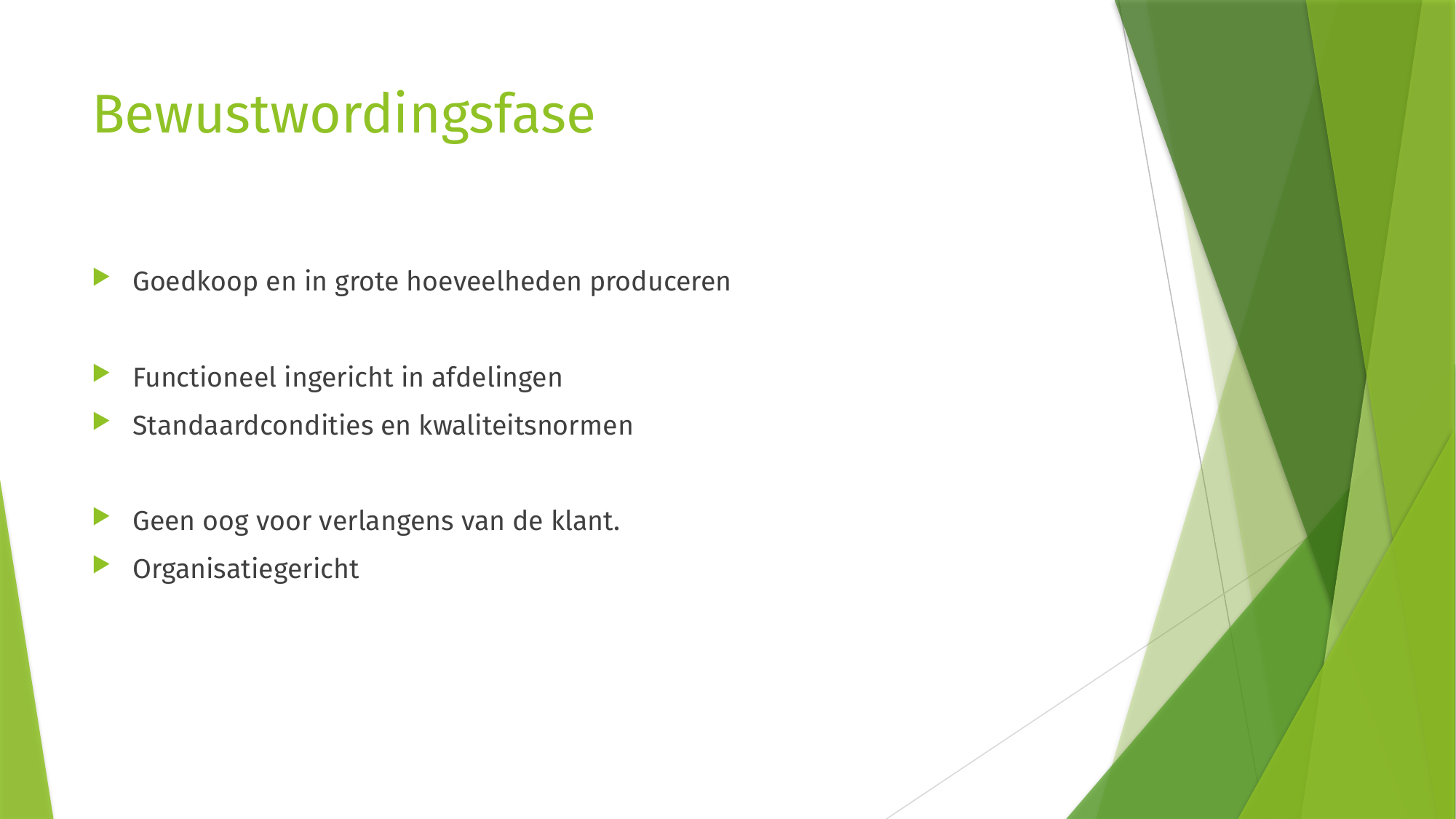

# Bewustwordingsfase
Goedkoop en in grote hoeveelheden produceren

Functioneel ingericht in afdelingen
Standaardcondities en kwaliteitsnormen

Geen oog voor verlangens van de klant.
Organisatiegericht